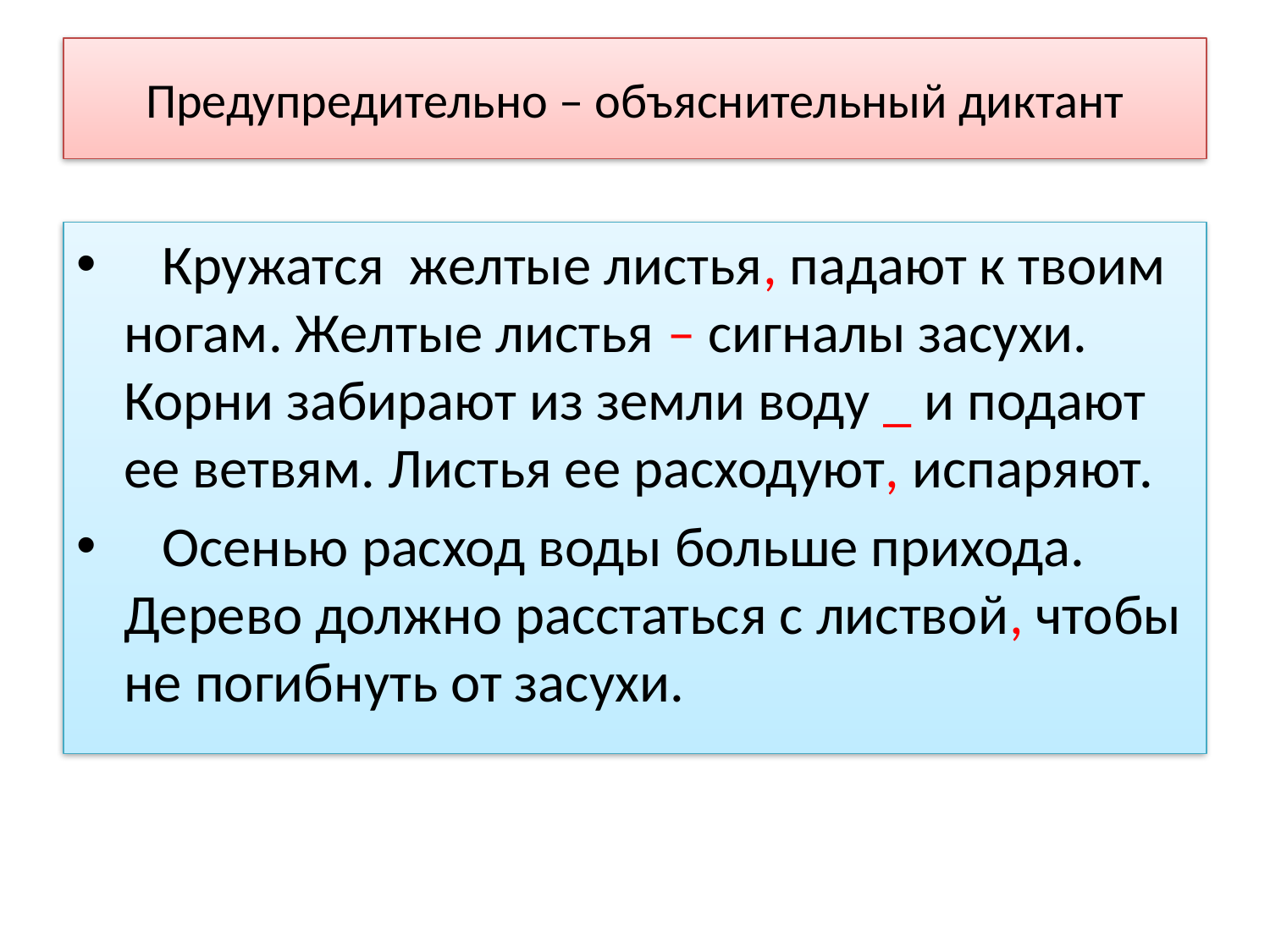

# Предупредительно – объяснительный диктант
   Кружатся  желтые листья, падают к твоим ногам. Желтые листья – сигналы засухи. Корни забирают из земли воду _ и подают ее ветвям. Листья ее расходуют, испаряют.
   Осенью расход воды больше прихода. Дерево должно расстаться с листвой, чтобы не погибнуть от засухи.